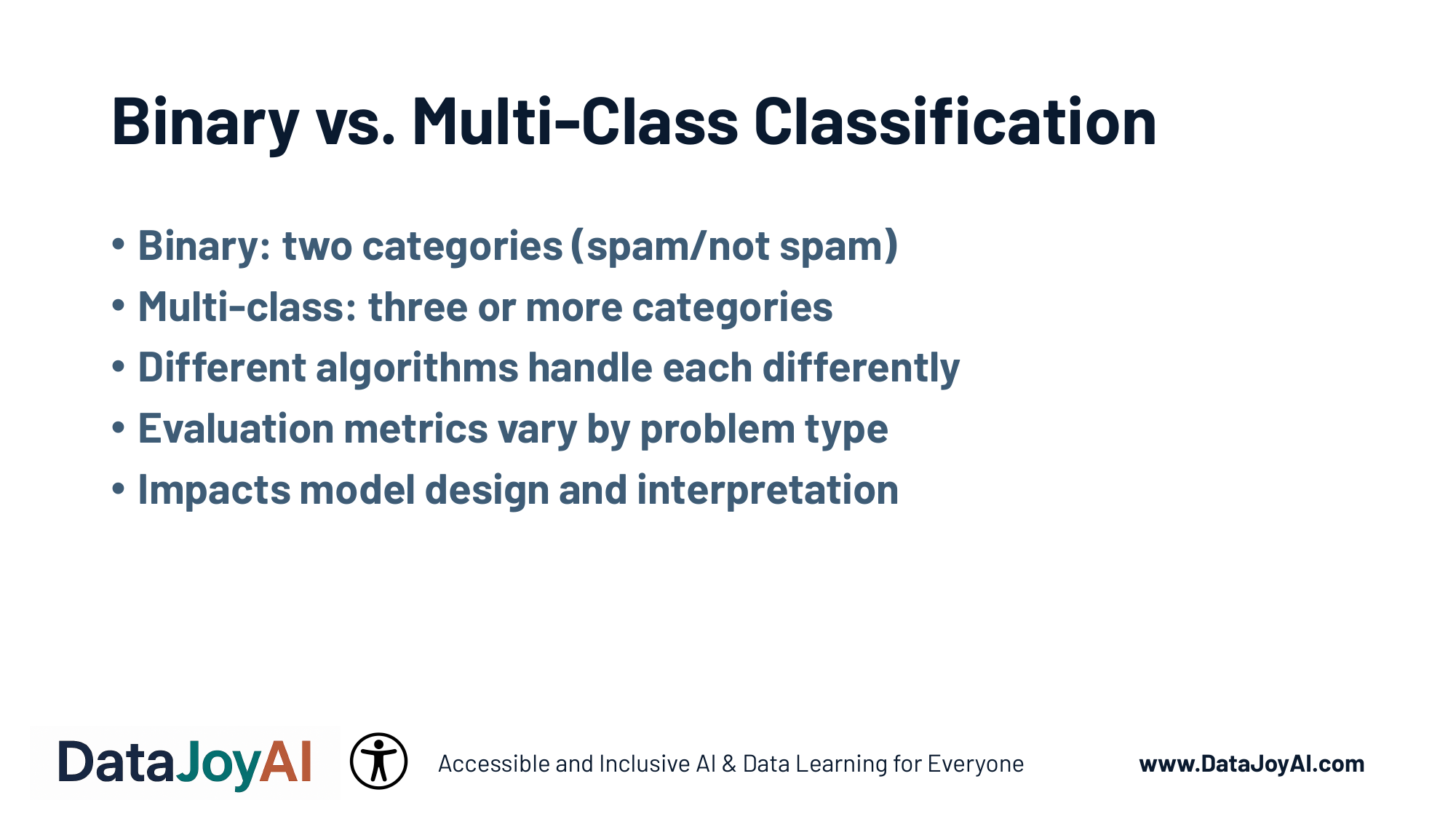

# Binary vs. Multi-Class Classification
Binary: two categories (spam/not spam)
Multi-class: three or more categories
Different algorithms handle each differently
Evaluation metrics vary by problem type
Impacts model design and interpretation